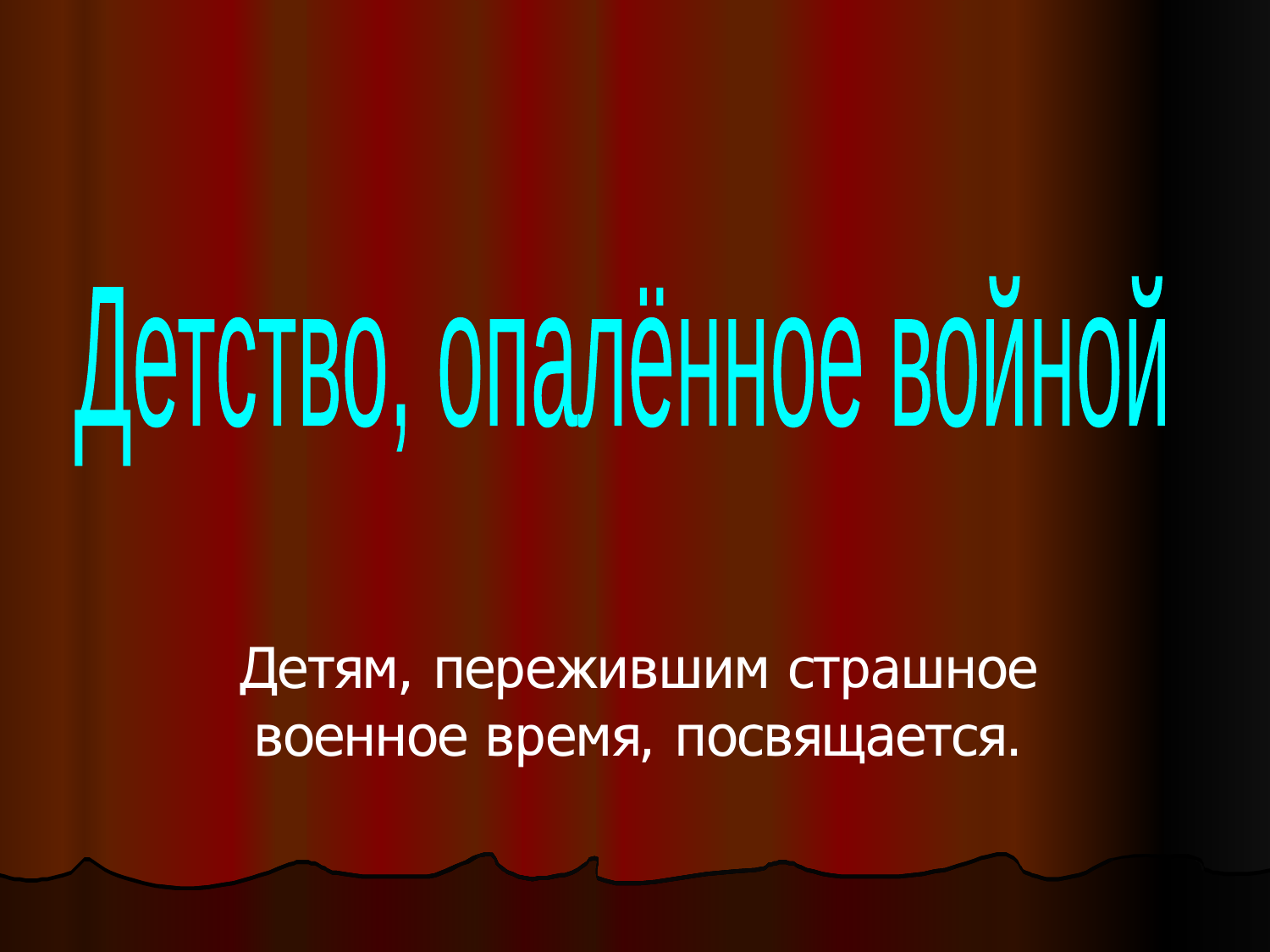

Детство, опалённое войной
Детям, пережившим страшное военное время, посвящается.